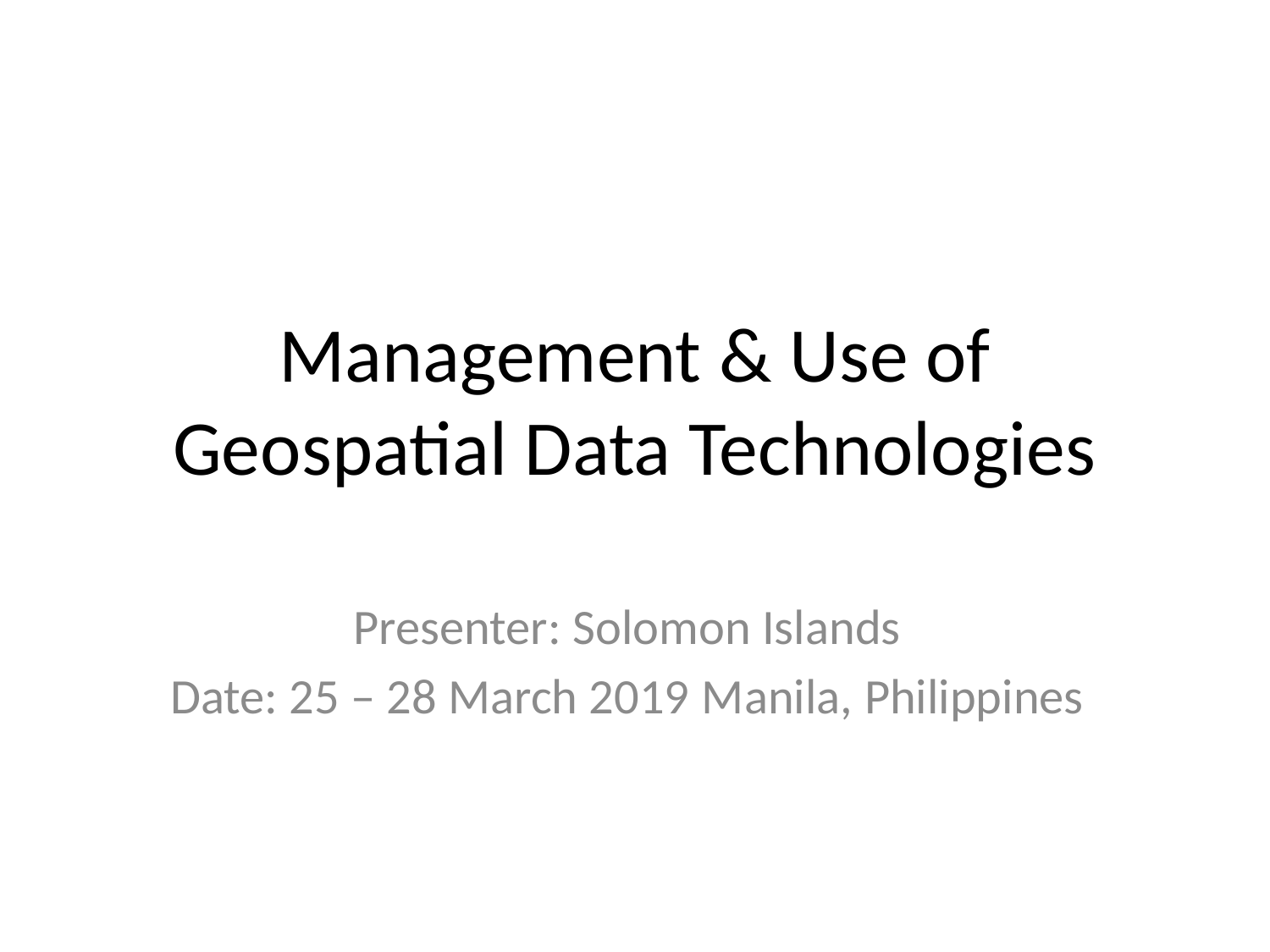

# Management & Use of Geospatial Data Technologies
Presenter: Solomon Islands
Date: 25 – 28 March 2019 Manila, Philippines